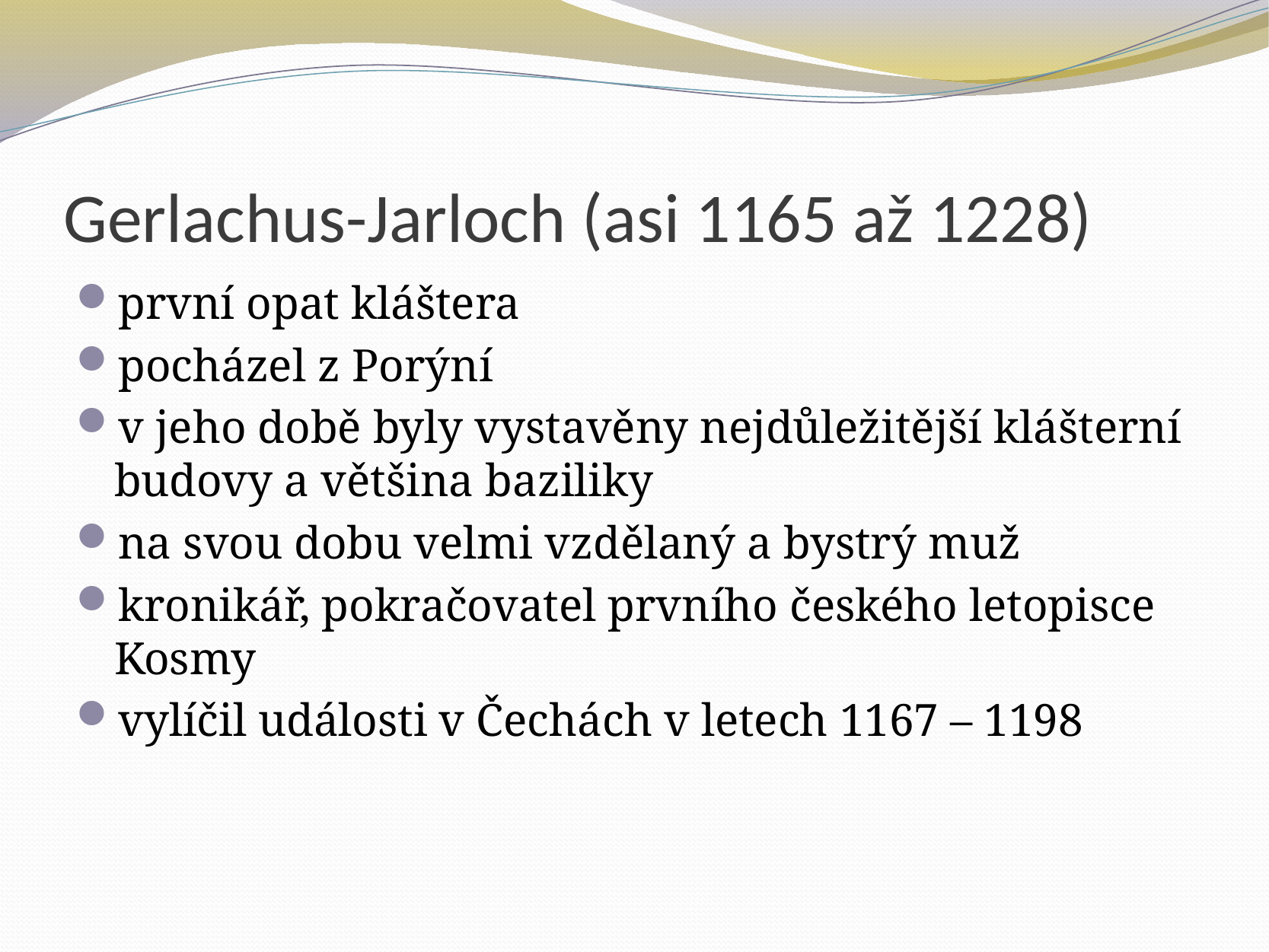

# Gerlachus-Jarloch (asi 1165 až 1228)
první opat kláštera
pocházel z Porýní
v jeho době byly vystavěny nejdůležitější klášterní budovy a většina baziliky
na svou dobu velmi vzdělaný a bystrý muž
kronikář, pokračovatel prvního českého letopisce Kosmy
vylíčil události v Čechách v letech 1167 – 1198